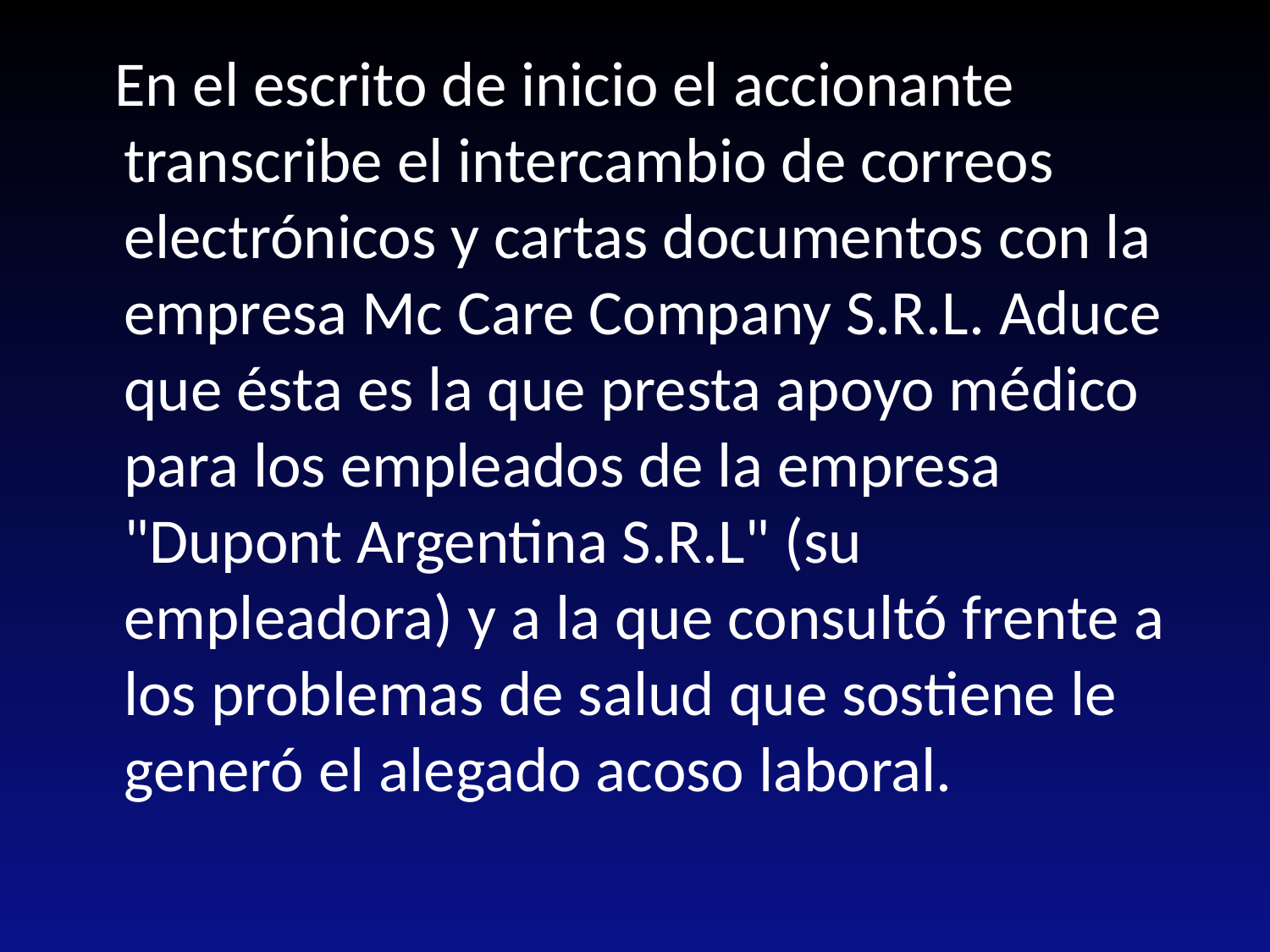

En el escrito de inicio el accionante transcribe el intercambio de correos electrónicos y cartas documentos con la empresa Mc Care Company S.R.L. Aduce que ésta es la que presta apoyo médico para los empleados de la empresa "Dupont Argentina S.R.L" (su empleadora) y a la que consultó frente a los problemas de salud que sostiene le generó el alegado acoso laboral.